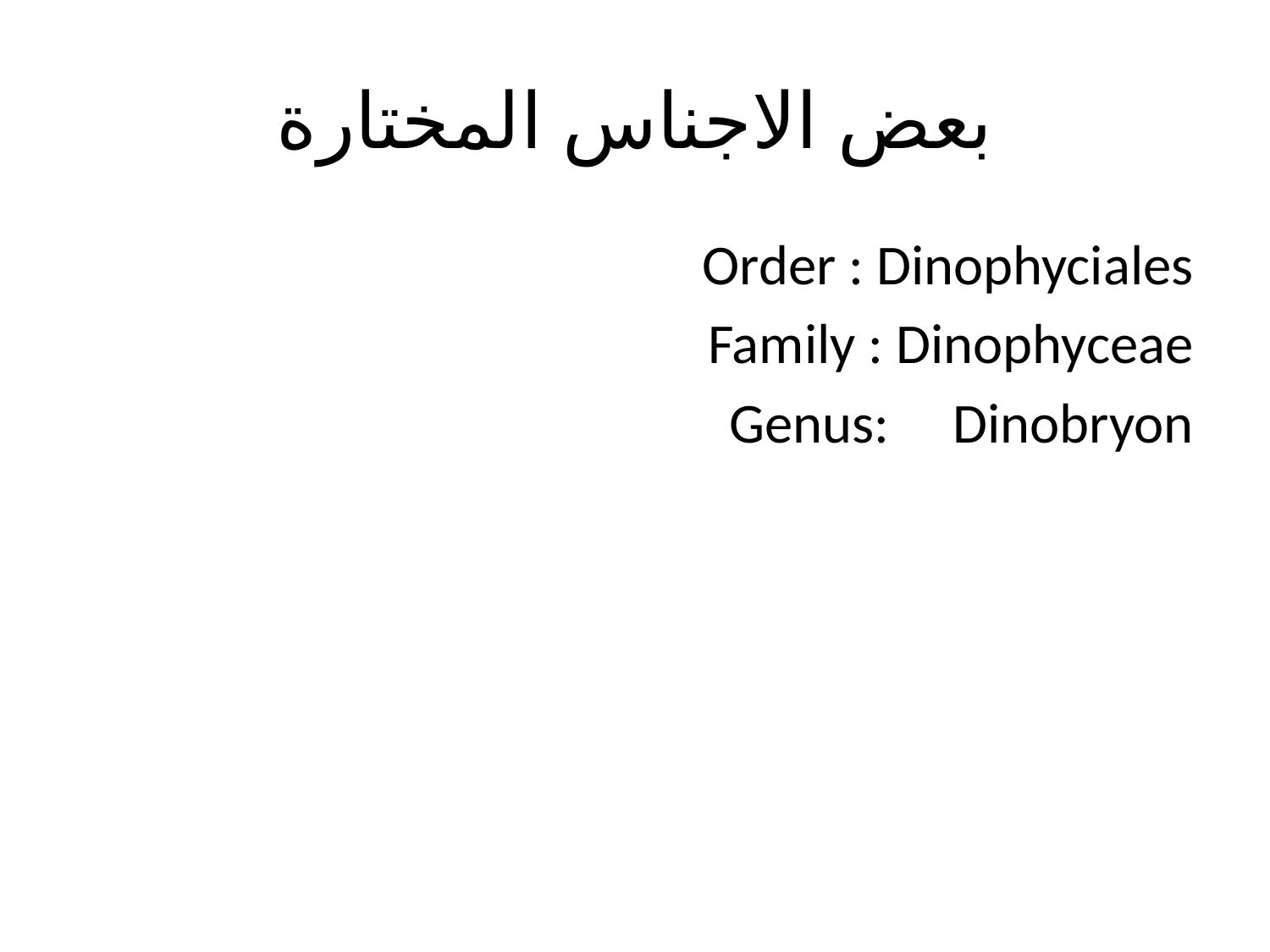

# بعض الاجناس المختارة
Order : Dinophyciales
Family : Dinophyceae
Genus:     Dinobryon